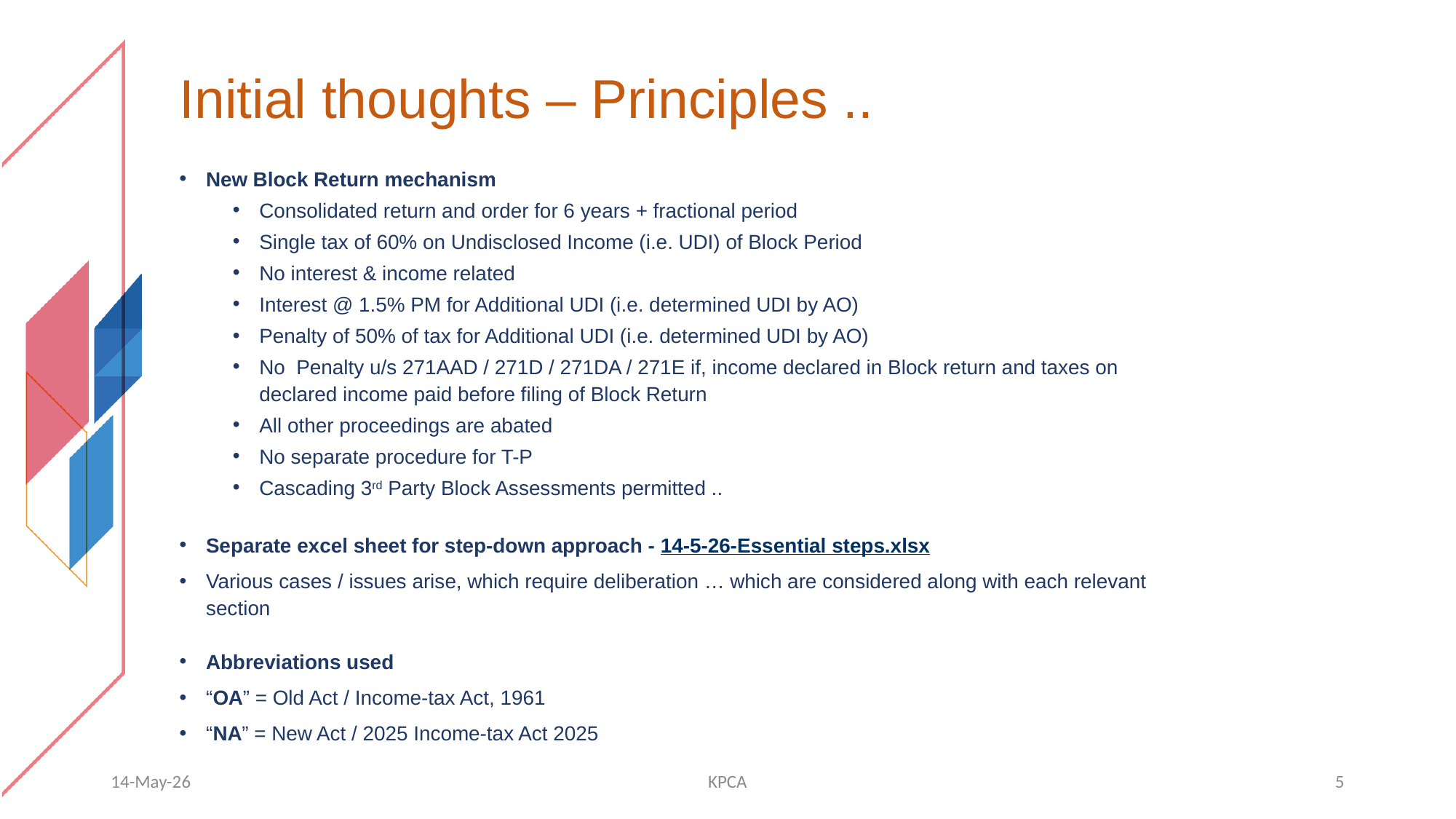

# Initial thoughts – Principles ..
New Block Return mechanism
Consolidated return and order for 6 years + fractional period
Single tax of 60% on Undisclosed Income (i.e. UDI) of Block Period
No interest & income related
Interest @ 1.5% PM for Additional UDI (i.e. determined UDI by AO)
Penalty of 50% of tax for Additional UDI (i.e. determined UDI by AO)
No  Penalty u/s 271AAD / 271D / 271DA / 271E if, income declared in Block return and taxes on declared income paid before filing of Block Return
All other proceedings are abated
No separate procedure for T-P
Cascading 3rd Party Block Assessments permitted ..

Separate excel sheet for step-down approach - 14-5-26-Essential steps.xlsx
Various cases / issues arise, which require deliberation … which are considered along with each relevant section

Abbreviations used
“OA” = Old Act / Income-tax Act, 1961
“NA” = New Act / 2025 Income-tax Act 2025

14-May-26
KPCA
5